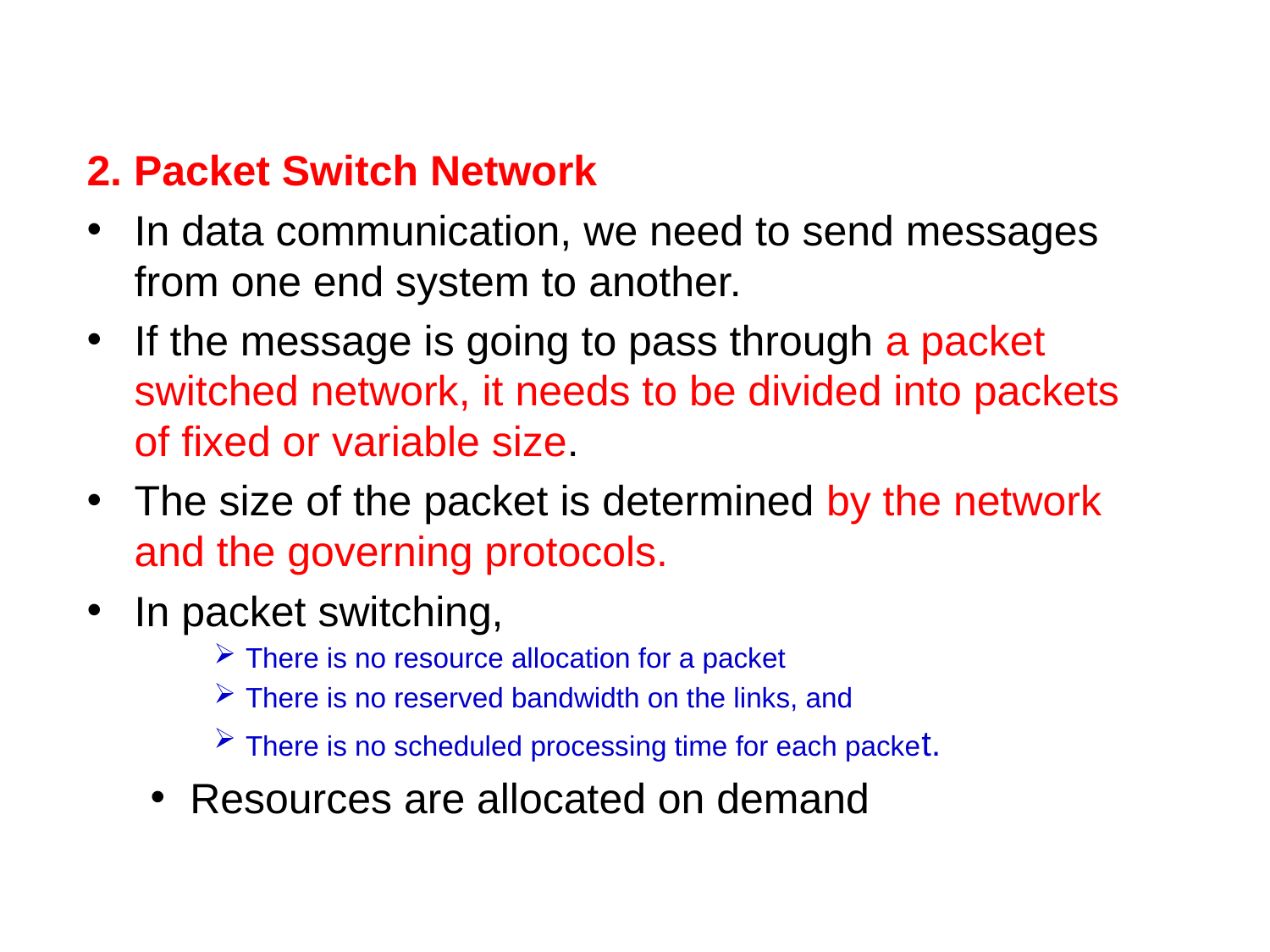

#
2. Packet Switch Network
In data communication, we need to send messages from one end system to another.
If the message is going to pass through a packet switched network, it needs to be divided into packets of fixed or variable size.
The size of the packet is determined by the network and the governing protocols.
In packet switching,
There is no resource allocation for a packet
There is no reserved bandwidth on the links, and
There is no scheduled processing time for each packet.
Resources are allocated on demand